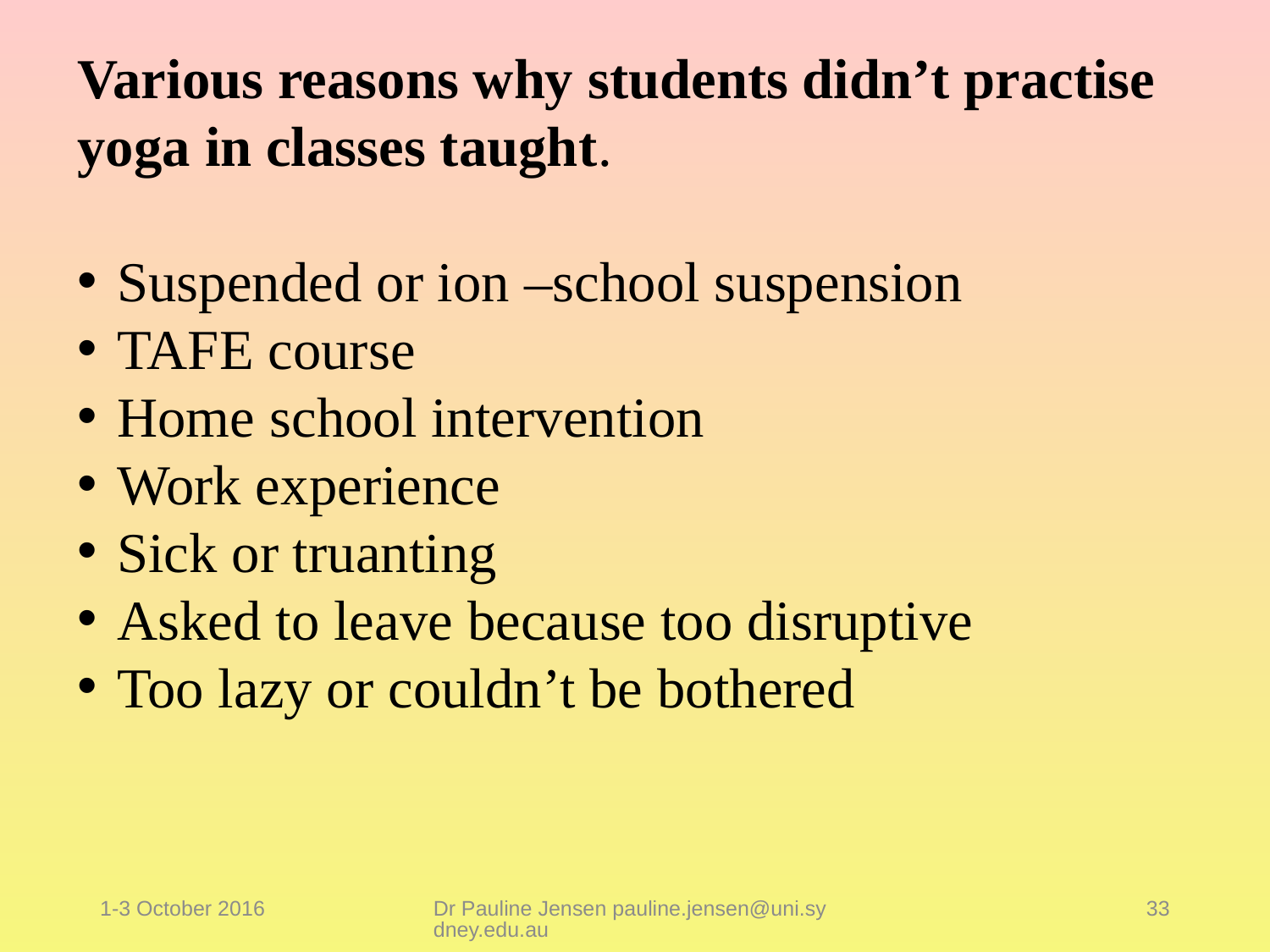

Various reasons why students didn’t practise yoga in classes taught.

Suspended or ion –school suspension
TAFE course
Home school intervention
Work experience
Sick or truanting
Asked to leave because too disruptive
Too lazy or couldn’t be bothered

1-3 October 2016
Dr Pauline Jensen pauline.jensen@uni.sydney.edu.au
33